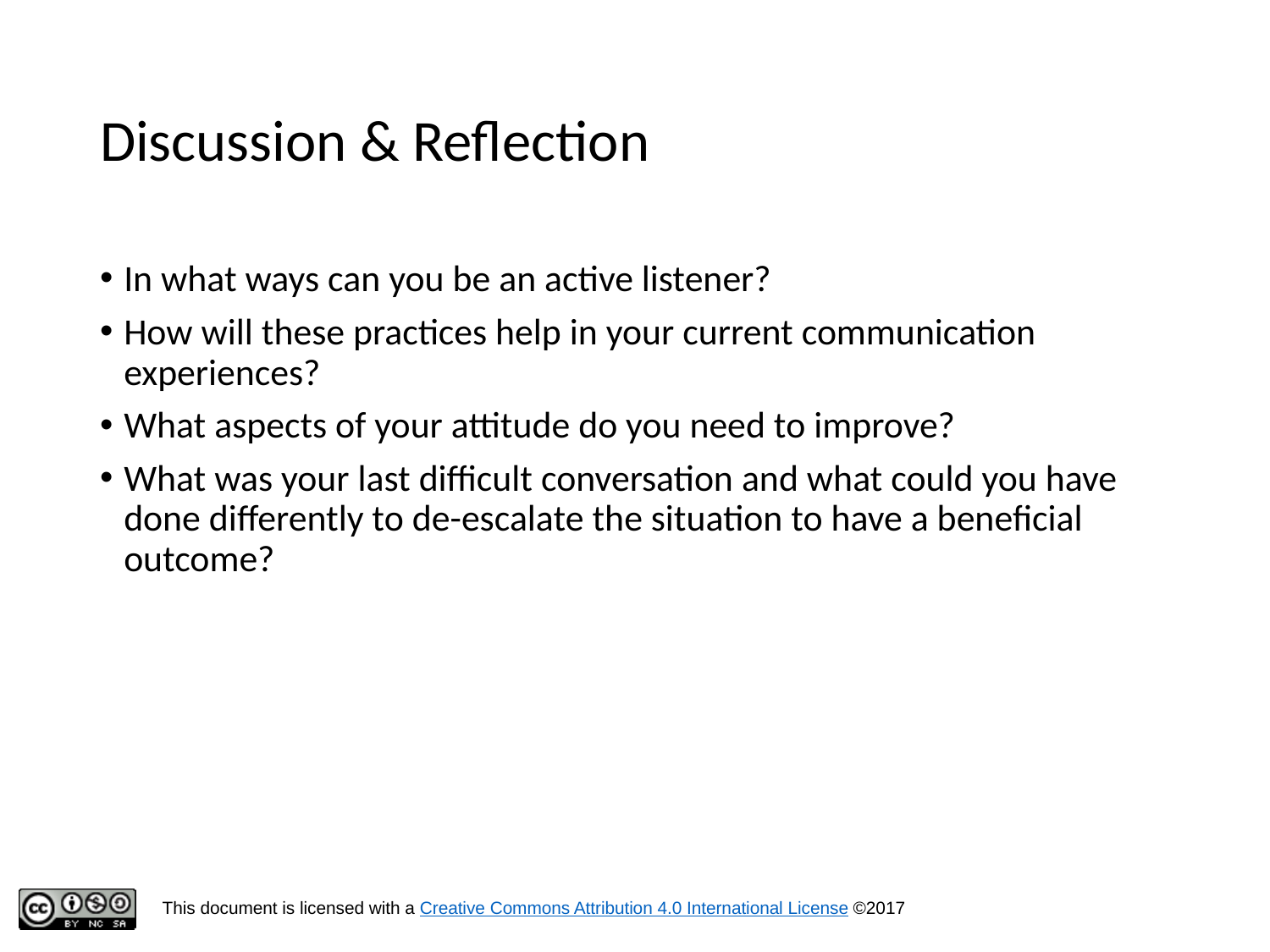

# Discussion & Reflection
In what ways can you be an active listener?
How will these practices help in your current communication experiences?
What aspects of your attitude do you need to improve?
What was your last difficult conversation and what could you have done differently to de-escalate the situation to have a beneficial outcome?